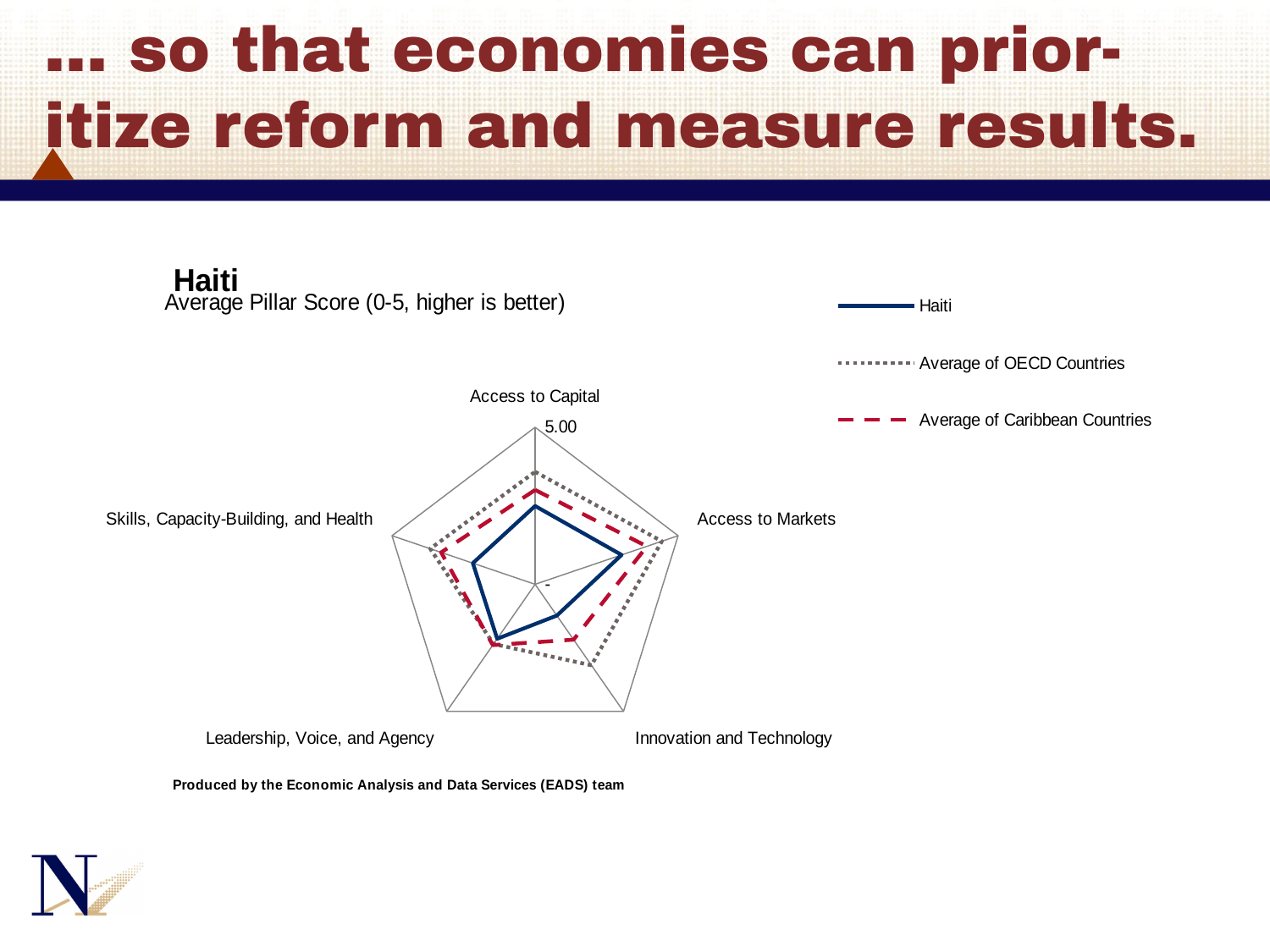

# … so that economies can prior-itize reform and measure results.

[unsupported chart]